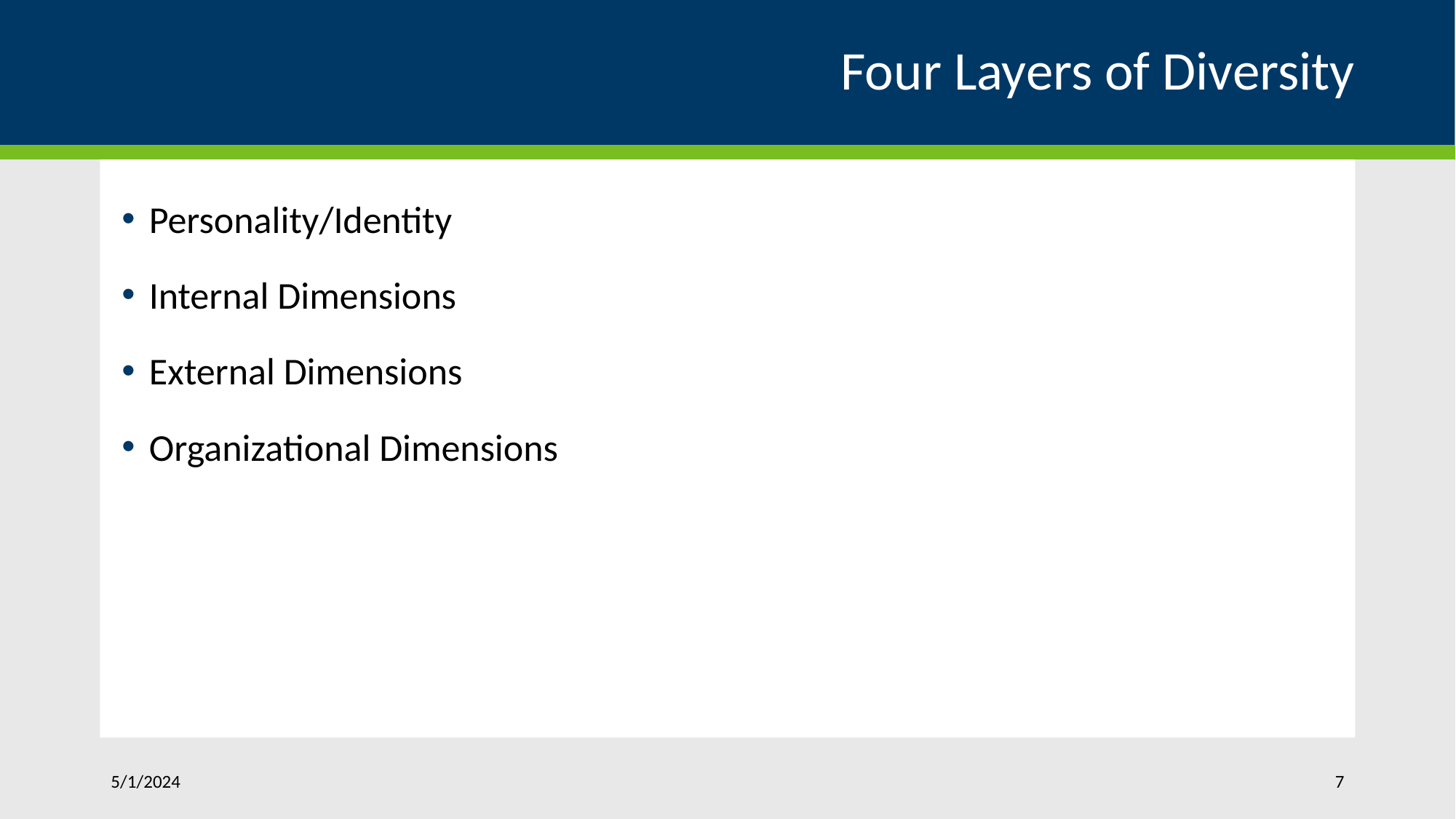

# Four Layers of Diversity
Personality/Identity
Internal Dimensions
External Dimensions
Organizational Dimensions
5/1/2024
7